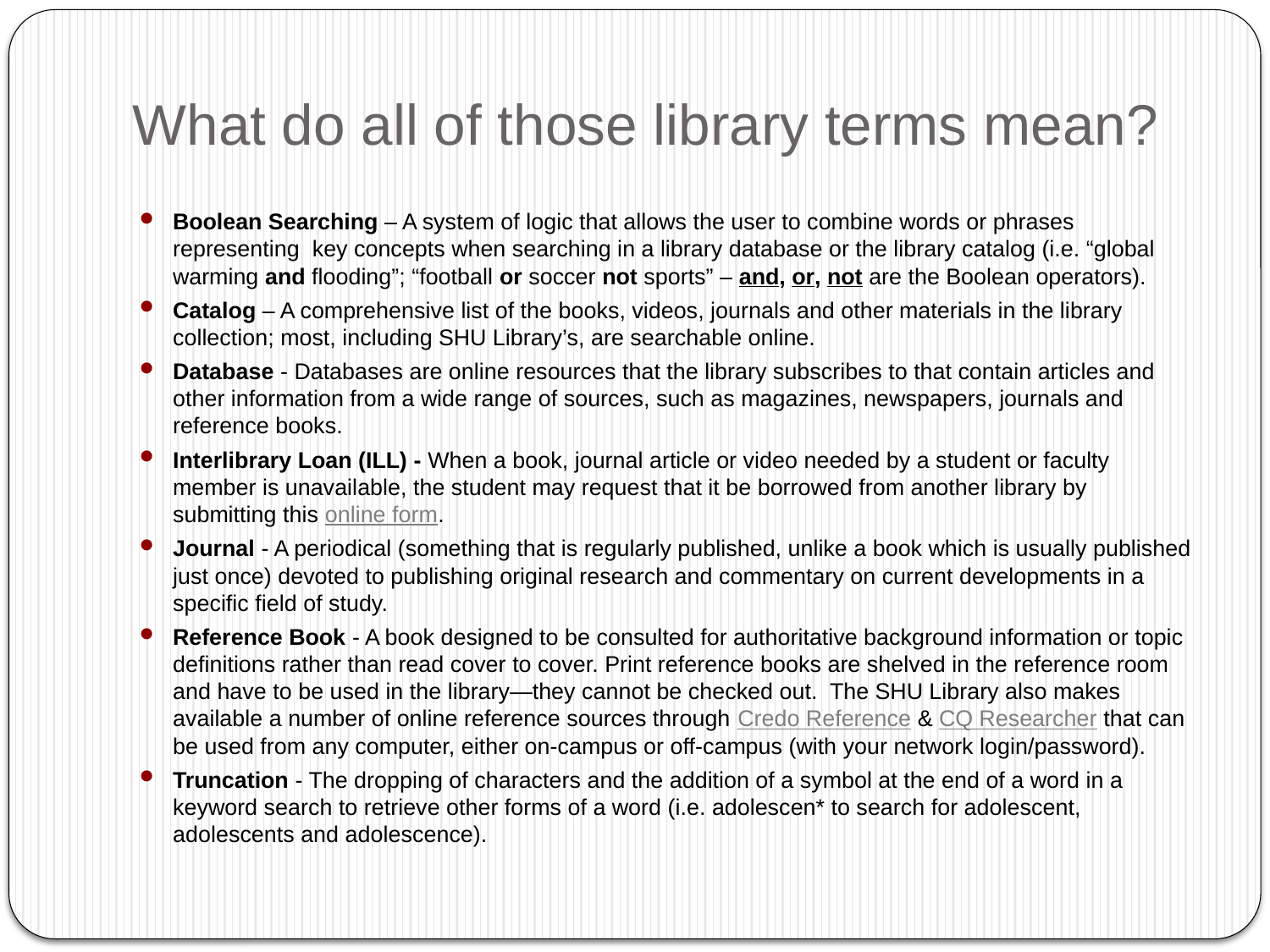

# What do all of those library terms mean?
Boolean Searching – A system of logic that allows the user to combine words or phrases representing  key concepts when searching in a library database or the library catalog (i.e. “global warming and flooding”; “football or soccer not sports” – and, or, not are the Boolean operators).
Catalog – A comprehensive list of the books, videos, journals and other materials in the library collection; most, including SHU Library’s, are searchable online.
Database - Databases are online resources that the library subscribes to that contain articles and other information from a wide range of sources, such as magazines, newspapers, journals and reference books.
Interlibrary Loan (ILL) - When a book, journal article or video needed by a student or faculty member is unavailable, the student may request that it be borrowed from another library by submitting this online form.
Journal - A periodical (something that is regularly published, unlike a book which is usually published just once) devoted to publishing original research and commentary on current developments in a specific field of study.
Reference Book - A book designed to be consulted for authoritative background information or topic definitions rather than read cover to cover. Print reference books are shelved in the reference room and have to be used in the library—they cannot be checked out.  The SHU Library also makes available a number of online reference sources through Credo Reference & CQ Researcher that can be used from any computer, either on-campus or off-campus (with your network login/password).
Truncation - The dropping of characters and the addition of a symbol at the end of a word in a keyword search to retrieve other forms of a word (i.e. adolescen* to search for adolescent, adolescents and adolescence).